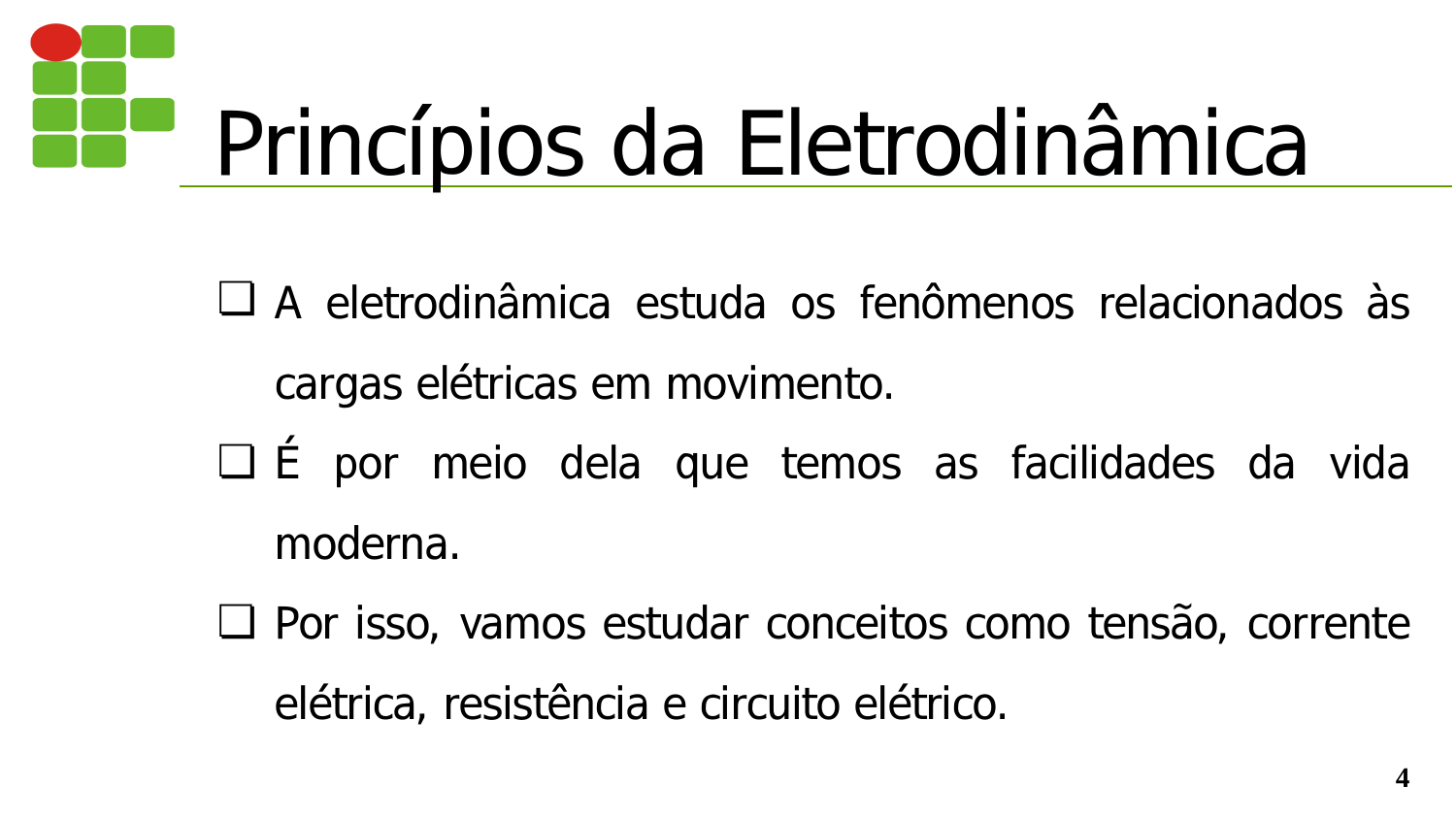

# Princípios da Eletrodinâmica
A eletrodinâmica estuda os fenômenos relacionados às cargas elétricas em movimento.
É por meio dela que temos as facilidades da vida moderna.
Por isso, vamos estudar conceitos como tensão, corrente elétrica, resistência e circuito elétrico.

4